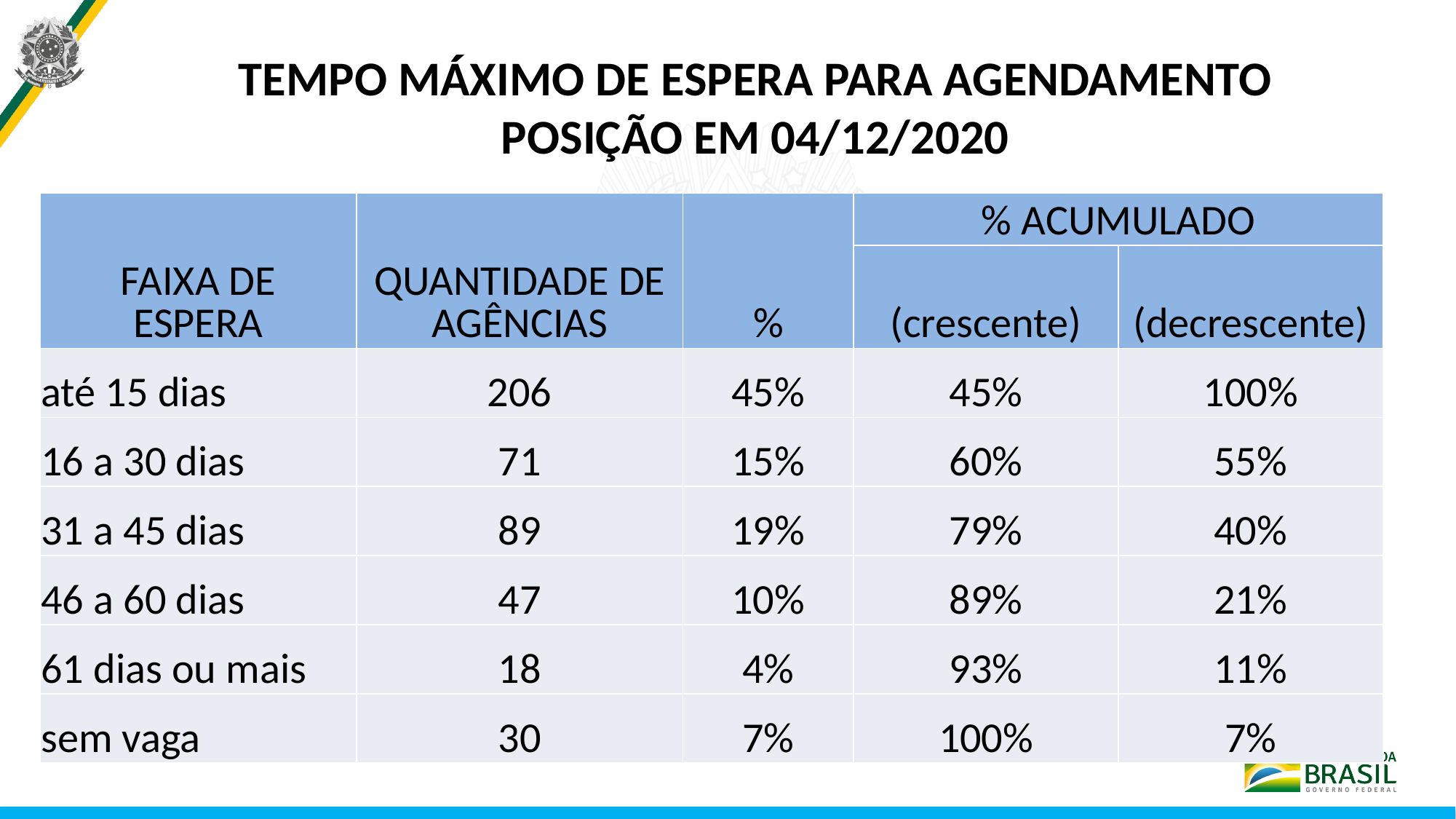

TEMPO MÁXIMO DE ESPERA PARA AGENDAMENTO
POSIÇÃO EM 04/12/2020
| Faixa de espera | Quantidade de Agências | % | % ACUMULADO |  |
| --- | --- | --- | --- | --- |
|  |  |  | (crescente) | (decrescente) |
| até 15 dias | 206 | 45% | 45% | 100% |
| 16 a 30 dias | 71 | 15% | 60% | 55% |
| 31 a 45 dias | 89 | 19% | 79% | 40% |
| 46 a 60 dias | 47 | 10% | 89% | 21% |
| 61 dias ou mais | 18 | 4% | 93% | 11% |
| sem vaga | 30 | 7% | 100% | 7% |